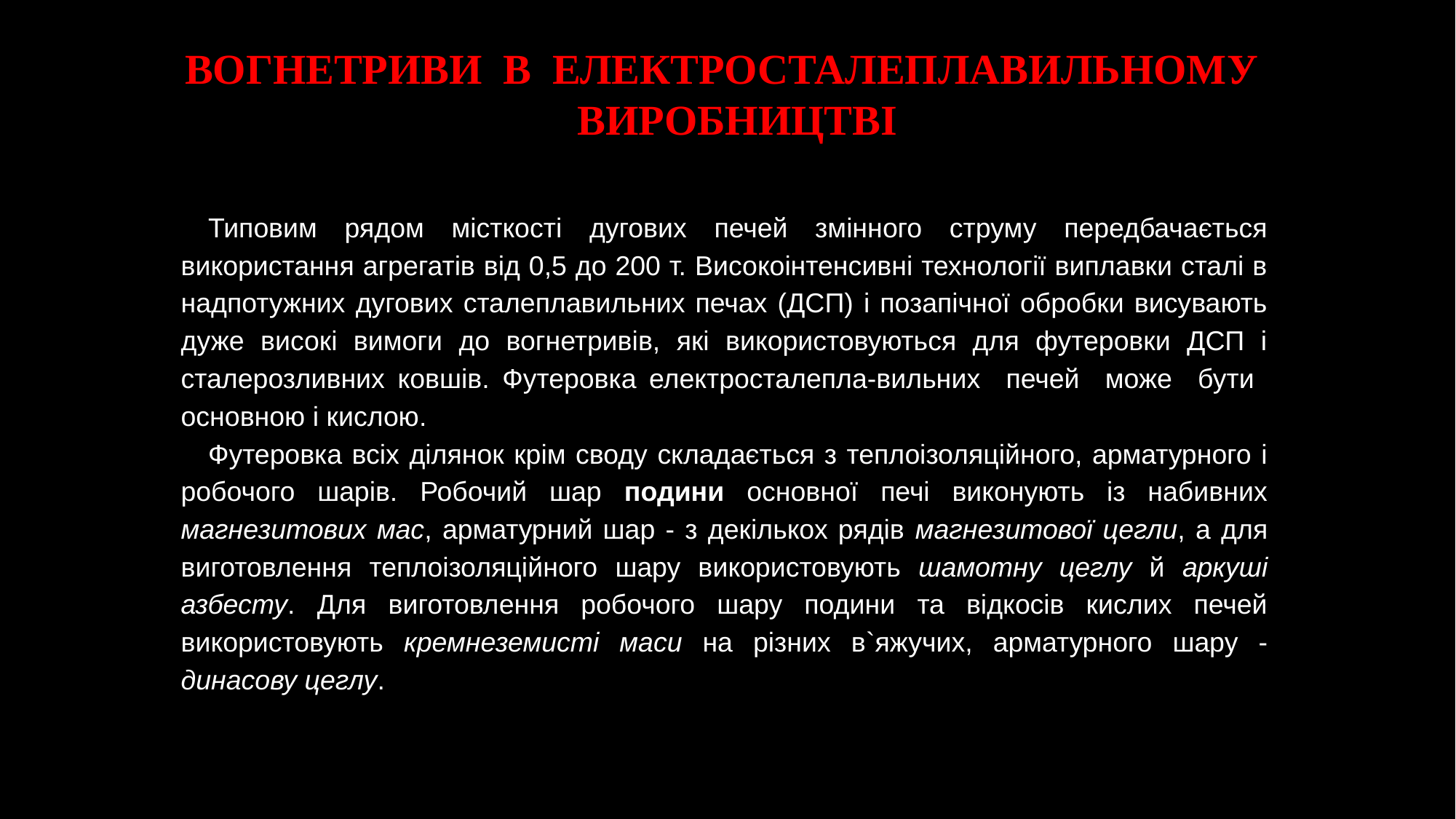

ВОГНЕТРИВИ  В  ЕЛЕКТРОСТАЛЕПЛАВИЛЬНОМУ
ВИРОБНИЦТВІ
Типовим рядом місткості дугових печей змінного струму передбачається використання агрегатів від 0,5 до 200 т. Високоінтенсивні технології виплавки сталі в надпотужних дугових сталеплавильних печах (ДСП) і позапічної обробки висувають дуже високі вимоги до вогнетривів, які використовуються для футеровки ДСП і сталерозливних ковшів. Футеровка електросталепла-вильних  печей  може  бути  основною і кислою.
Футеровка всіх ділянок крім своду складається з теплоізоляційного, арматурного і робочого шарів. Робочий шар подини основної печі виконують із набивних магнезитових мас, арматурний шар - з декількох рядів магнезитової цегли, а для виготовлення теплоізоляційного шару використовують шамотну цеглу й аркуші азбесту. Для виготовлення робочого шару подини та відкосів кислих печей використовують кремнеземисті маси на різних в`яжучих, арматурного шару - динасову цеглу.